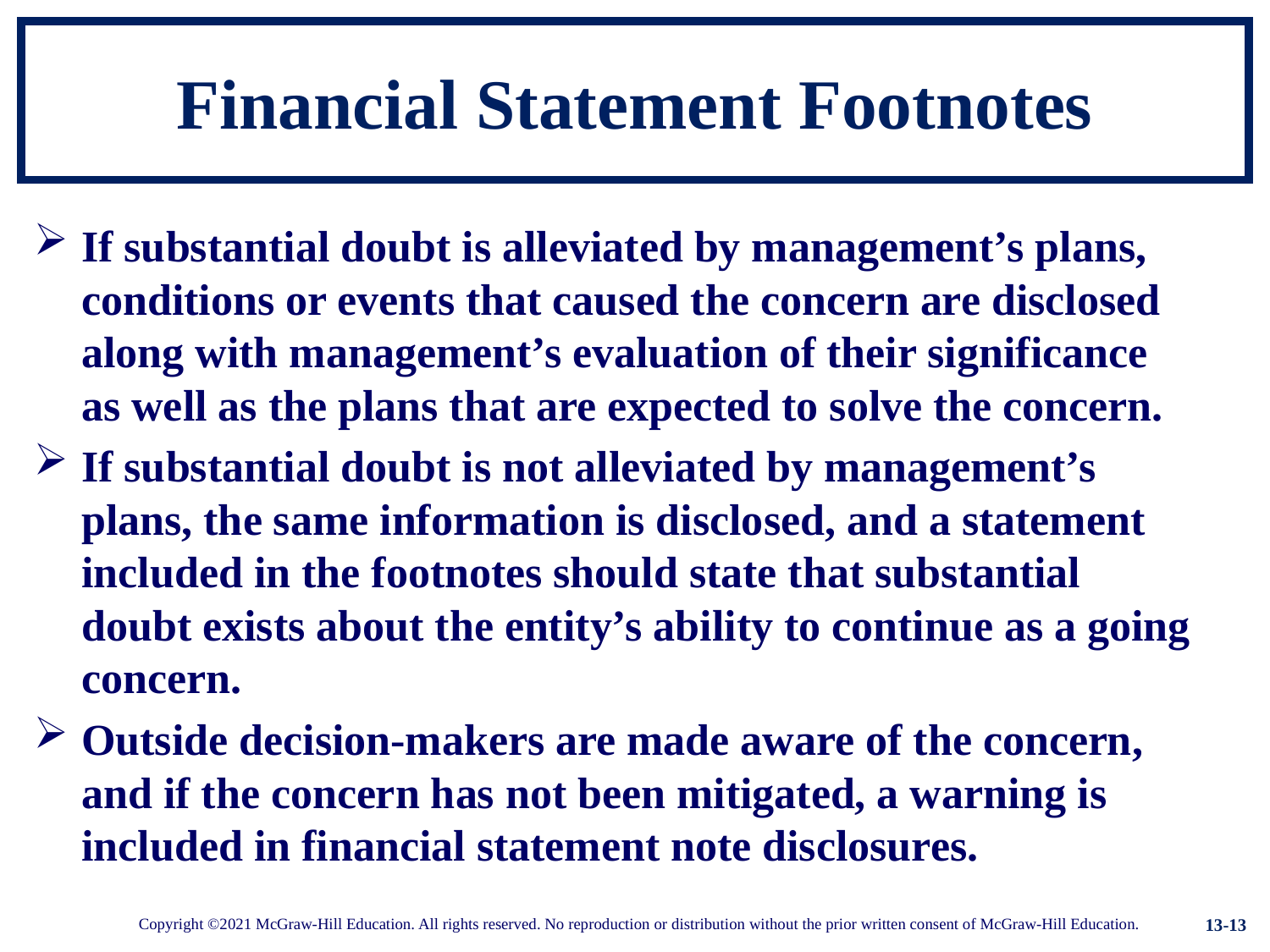

# Financial Statement Footnotes
If substantial doubt is alleviated by management’s plans, conditions or events that caused the concern are disclosed along with management’s evaluation of their significance as well as the plans that are expected to solve the concern.
If substantial doubt is not alleviated by management’s plans, the same information is disclosed, and a statement included in the footnotes should state that substantial doubt exists about the entity’s ability to continue as a going concern.
Outside decision-makers are made aware of the concern, and if the concern has not been mitigated, a warning is included in financial statement note disclosures.
13-13
Copyright ©2021 McGraw-Hill Education. All rights reserved. No reproduction or distribution without the prior written consent of McGraw-Hill Education.